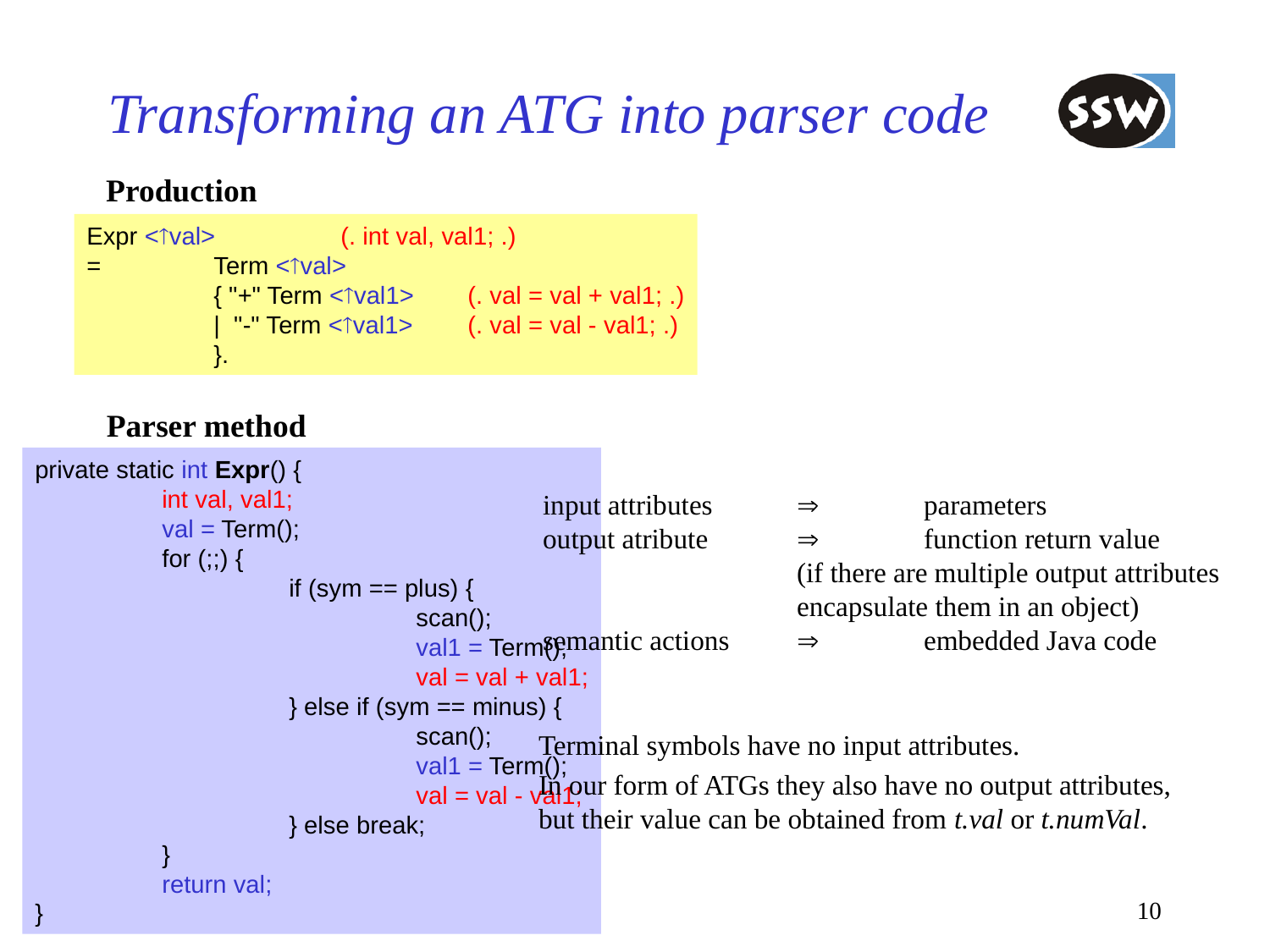

# Transforming an ATG into parser code
Production
Expr <↑val>	(. int val, val1; .)
=	Term <↑val>
	{ "+" Term <↑val1>	(. val = val + val1; .)
	|  "-" Term <↑val1>	(. val = val - val1; .)
	}.
Parser method
private static int Expr() {
	int val, val1;
	val = Term();
	for (;;) {
		if (sym == plus) {
			scan();
			val1 = Term();
			val = val + val1;
		} else if (sym == minus) {
			scan();
			val1 = Term();
			val = val - val1;
		} else break;
	}
	return val;
}
input attributes	⇒ 	parameters
output atribute	⇒ 	function return value
		(if there are multiple output attributes
		encapsulate them in an object)
semantic actions	⇒ 	embedded Java code
Terminal symbols have no input attributes.
In our form of ATGs they also have no output attributes,
but their value can be obtained from t.val or t.numVal.
10